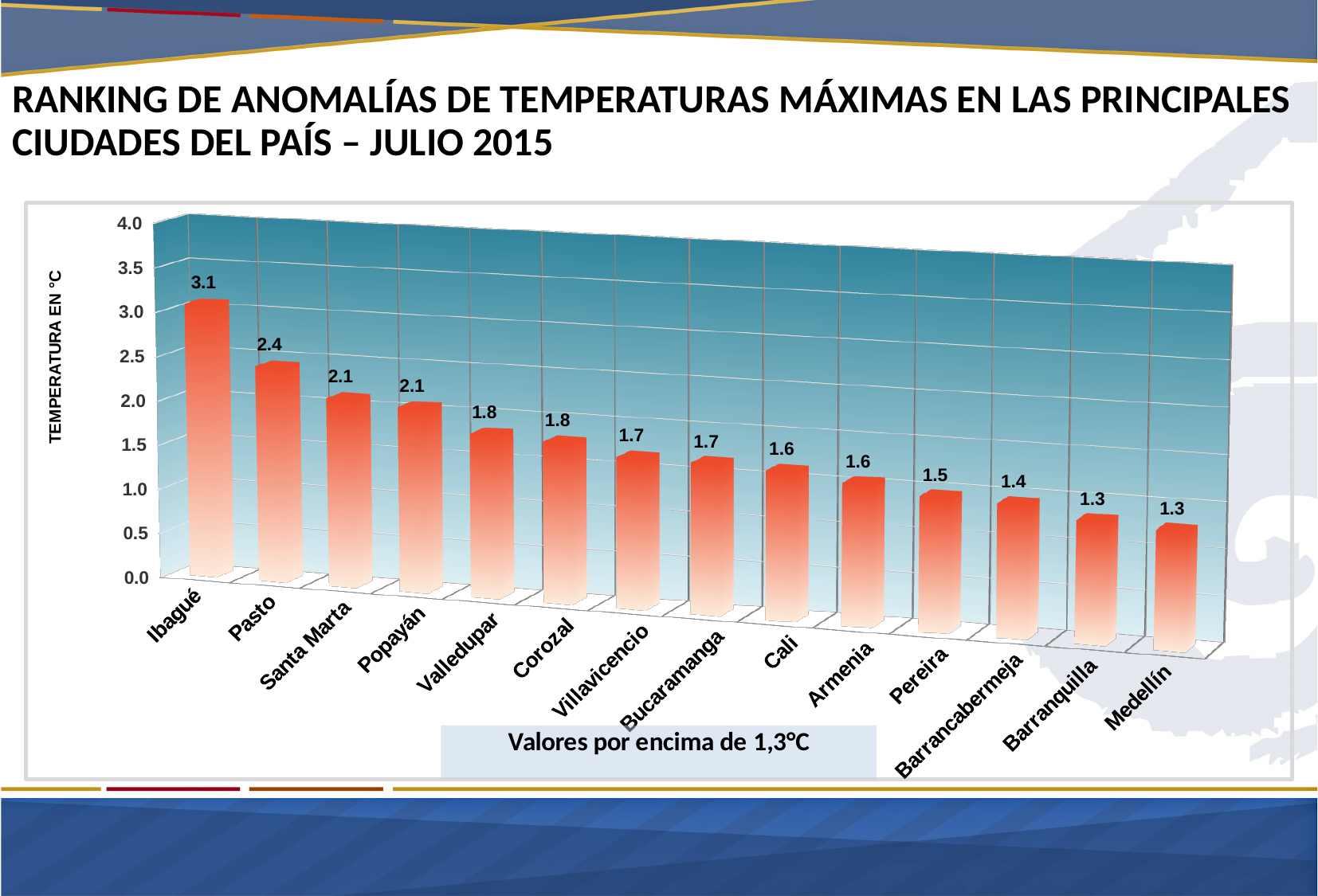

RANKING DE ANOMALÍAS DE TEMPERATURAS MÁXIMAS EN LAS PRINCIPALES CIUDADES DEL PAÍS – JULIO 2015

[unsupported chart]